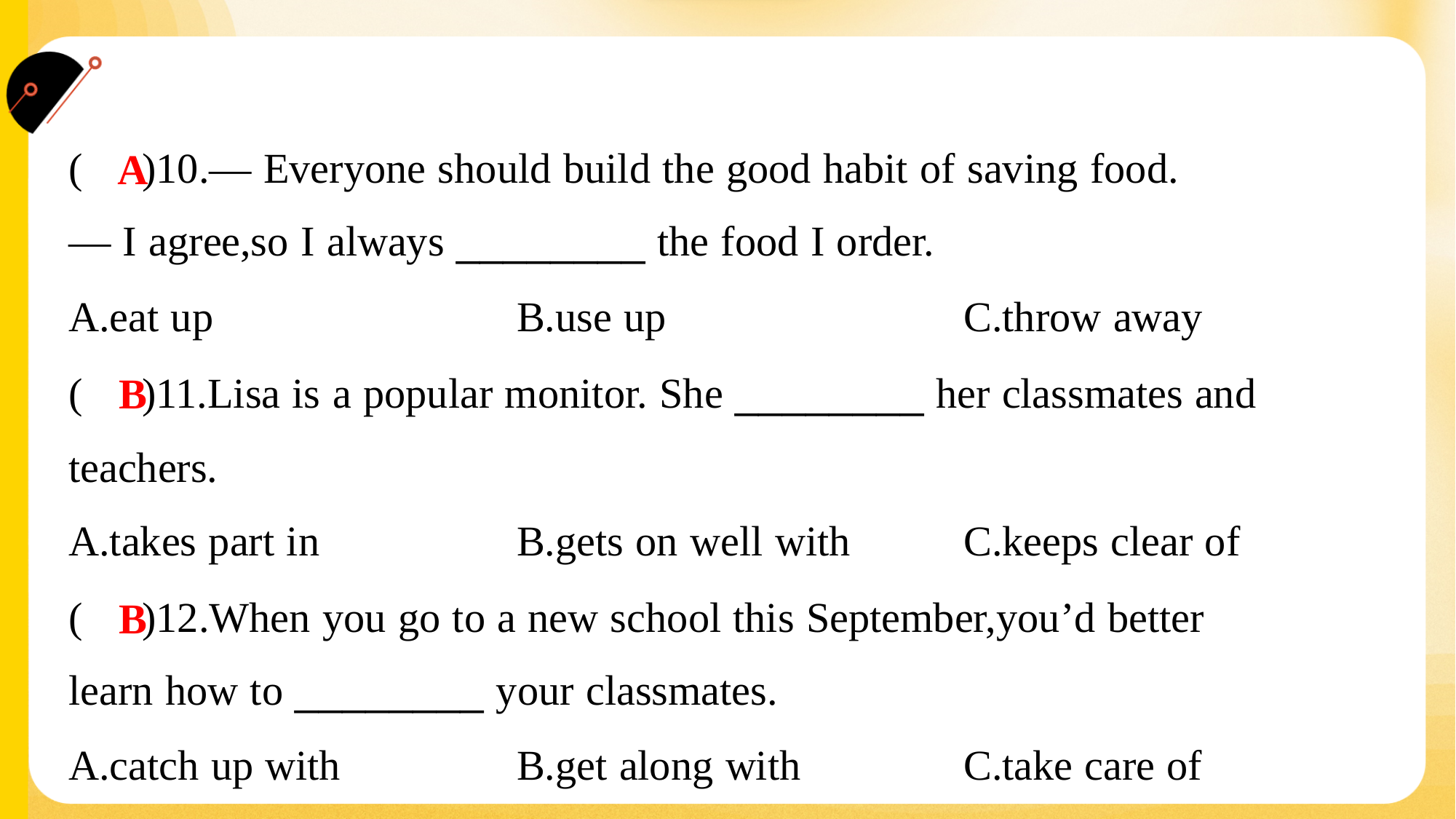

(     )10.— Everyone should build the good habit of saving food.
— I agree,so I always ________ the food I order.
A
A.eat up	B.use up	C.throw away
(     )11.Lisa is a popular monitor. She ________ her classmates and
teachers.
B
A.takes part in	B.gets on well with	C.keeps clear of
(     )12.When you go to a new school this September,you’d better
learn how to ________ your classmates.
B
A.catch up with	B.get along with	C.take care of